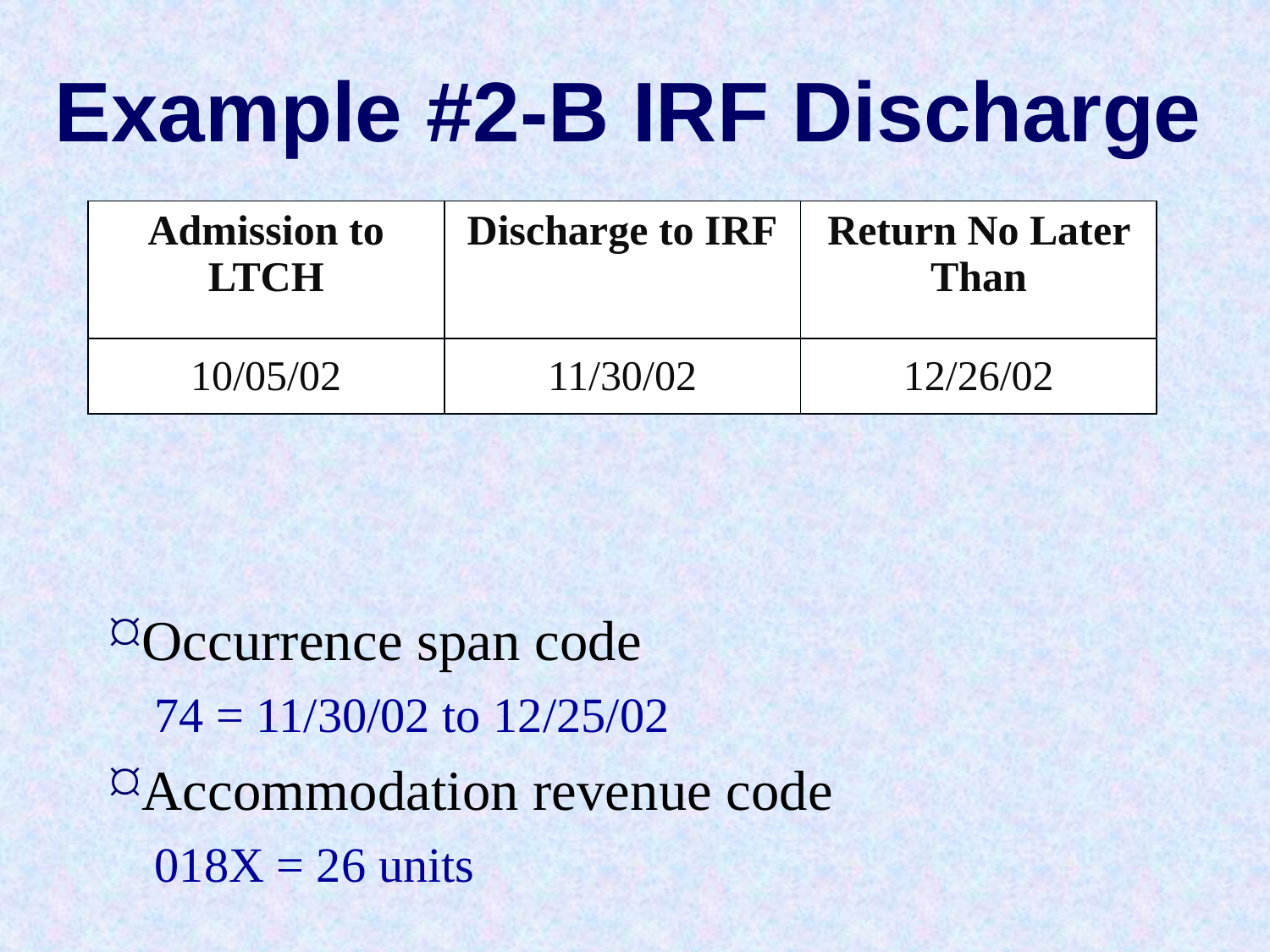

# Example #2-B IRF Discharge
| Admission to LTCH | Discharge to IRF | Return No Later Than |
| --- | --- | --- |
| 10/05/02 | 11/30/02 | 12/26/02 |

Occurrence span code
74 = 11/30/02 to 12/25/02
Accommodation revenue code
018X = 26 units